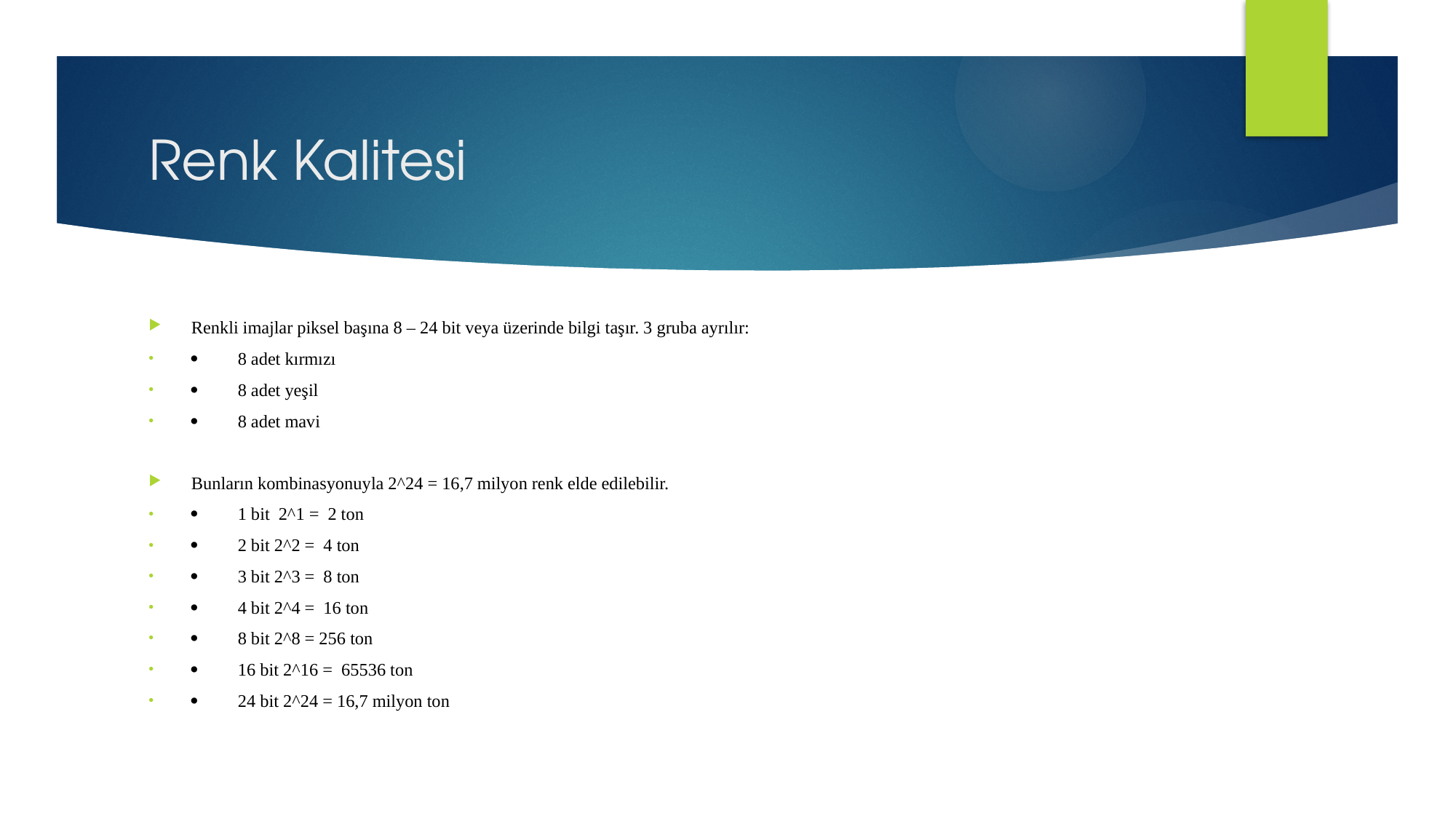

# Renk Kalitesi
Renkli imajlar piksel başına 8 – 24 bit veya üzerinde bilgi taşır. 3 gruba ayrılır:
•         8 adet kırmızı
•         8 adet yeşil
•         8 adet mavi

Bunların kombinasyonuyla 2^24 = 16,7 milyon renk elde edilebilir.
•         1 bit  2^1 =  2 ton
•         2 bit 2^2 =  4 ton
•         3 bit 2^3 =  8 ton
•         4 bit 2^4 =  16 ton
•         8 bit 2^8 = 256 ton
•         16 bit 2^16 =  65536 ton
•         24 bit 2^24 = 16,7 milyon ton